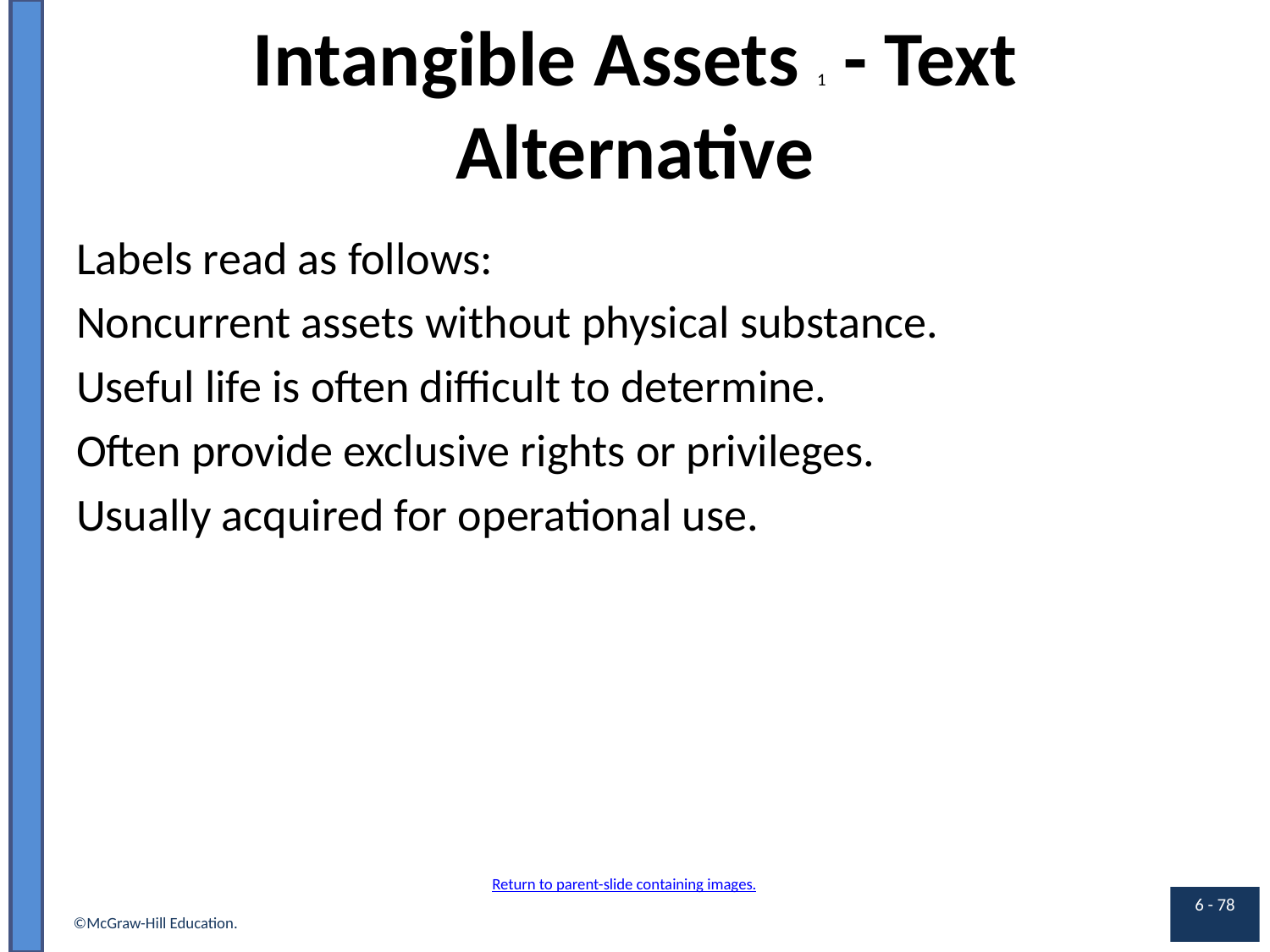

# Intangible Assets 1 - Text Alternative
Labels read as follows:
Noncurrent assets without physical substance.
Useful life is often difficult to determine.
Often provide exclusive rights or privileges.
Usually acquired for operational use.
Return to parent-slide containing images.